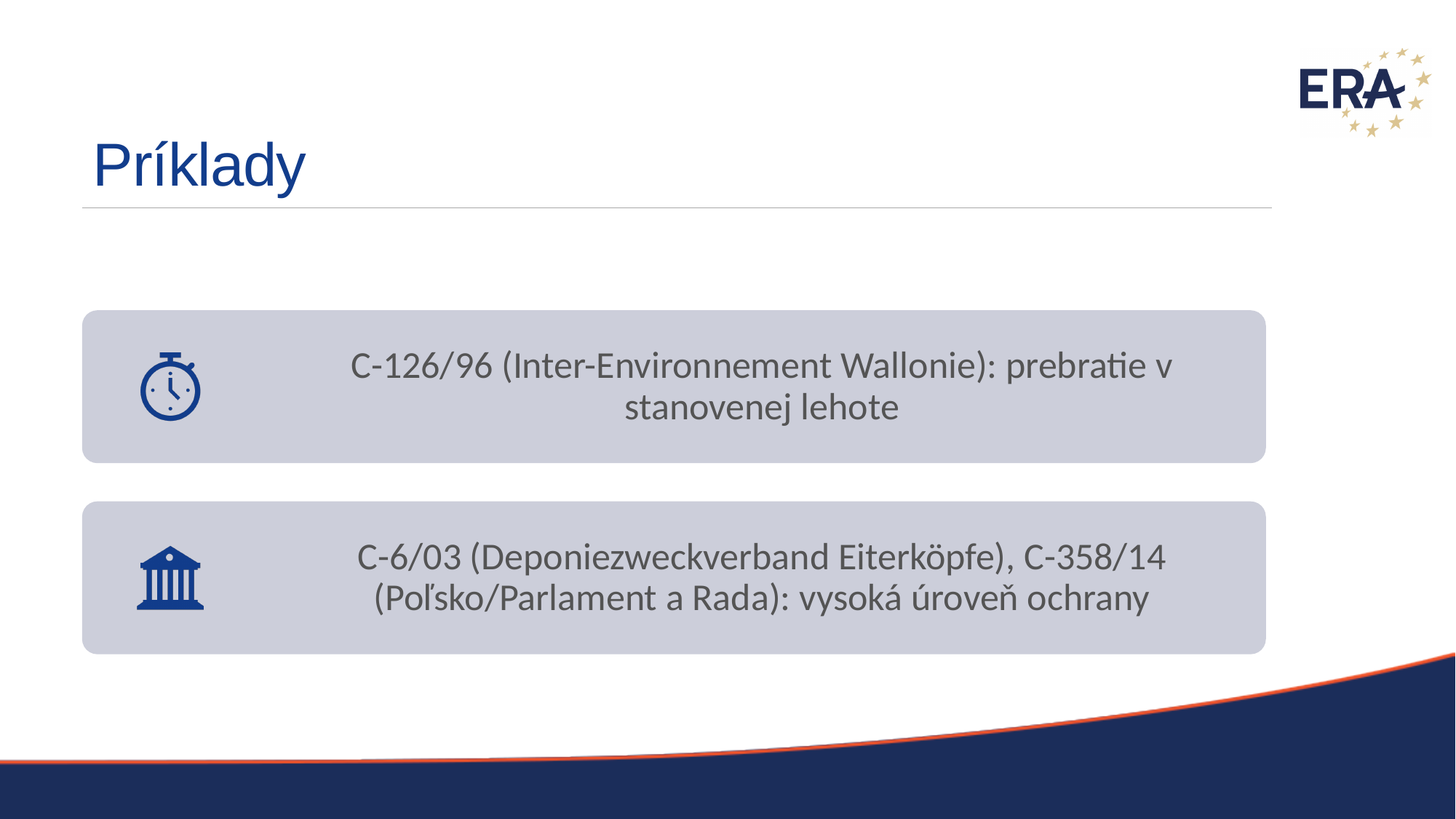

# Príklady
C-126/96 (Inter-Environnement Wallonie): prebratie v stanovenej lehote
C-6/03 (Deponiezweckverband Eiterköpfe), C-358/14 (Poľsko/Parlament a Rada): vysoká úroveň ochrany